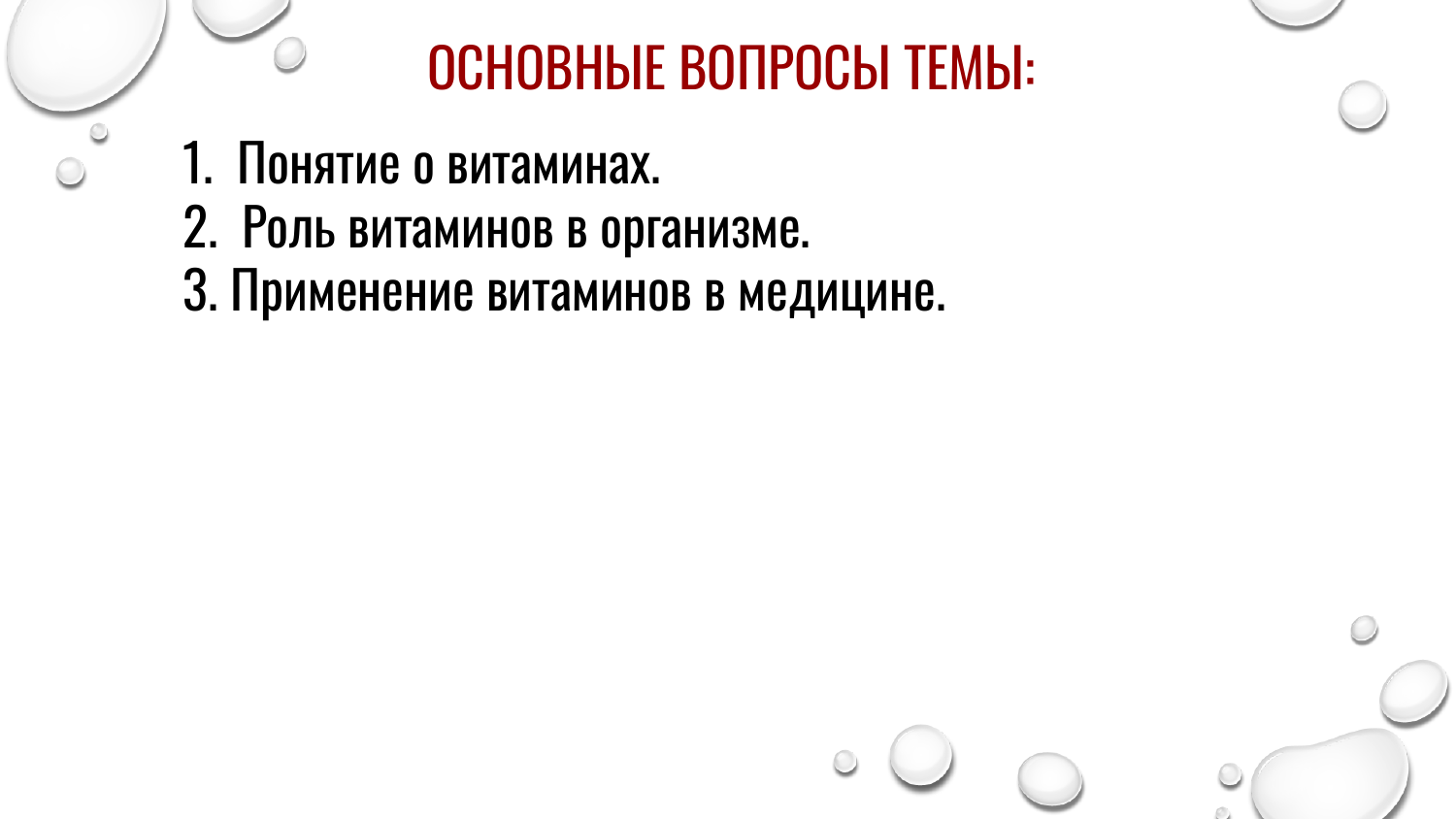

# ОСНОВНЫЕ ВОПРОСЫ ТЕМЫ:

  Понятие о витаминах.
  Роль витаминов в организме.
 Применение витаминов в медицине.